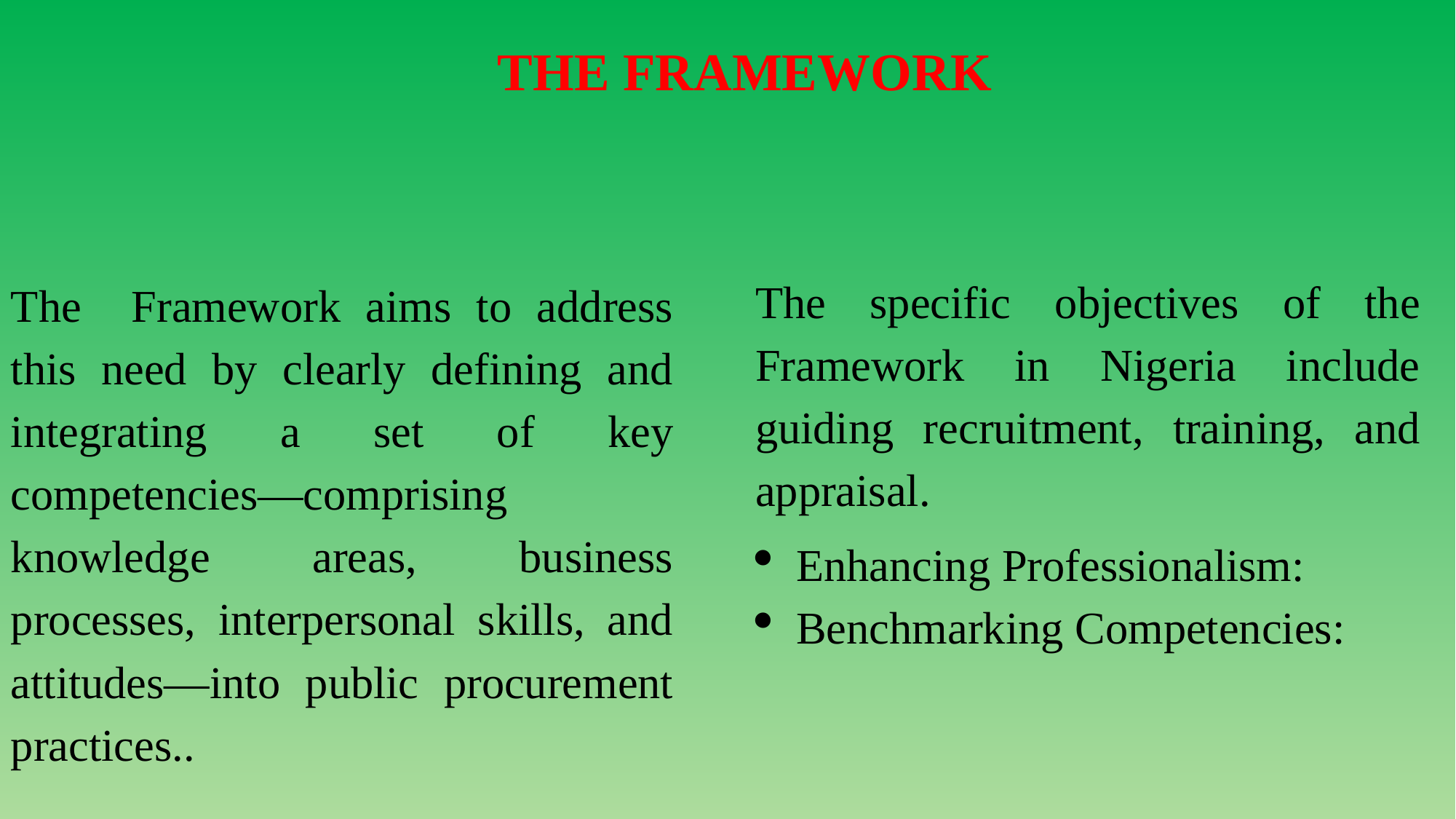

THE FRAMEWORK

The specific objectives of the Framework in Nigeria include guiding recruitment, training, and appraisal.
Enhancing Professionalism:
Benchmarking Competencies:
The  Framework aims to address this need by clearly defining and integrating a set of key competencies—comprising knowledge areas, business processes, interpersonal skills, and attitudes—into public procurement practices..